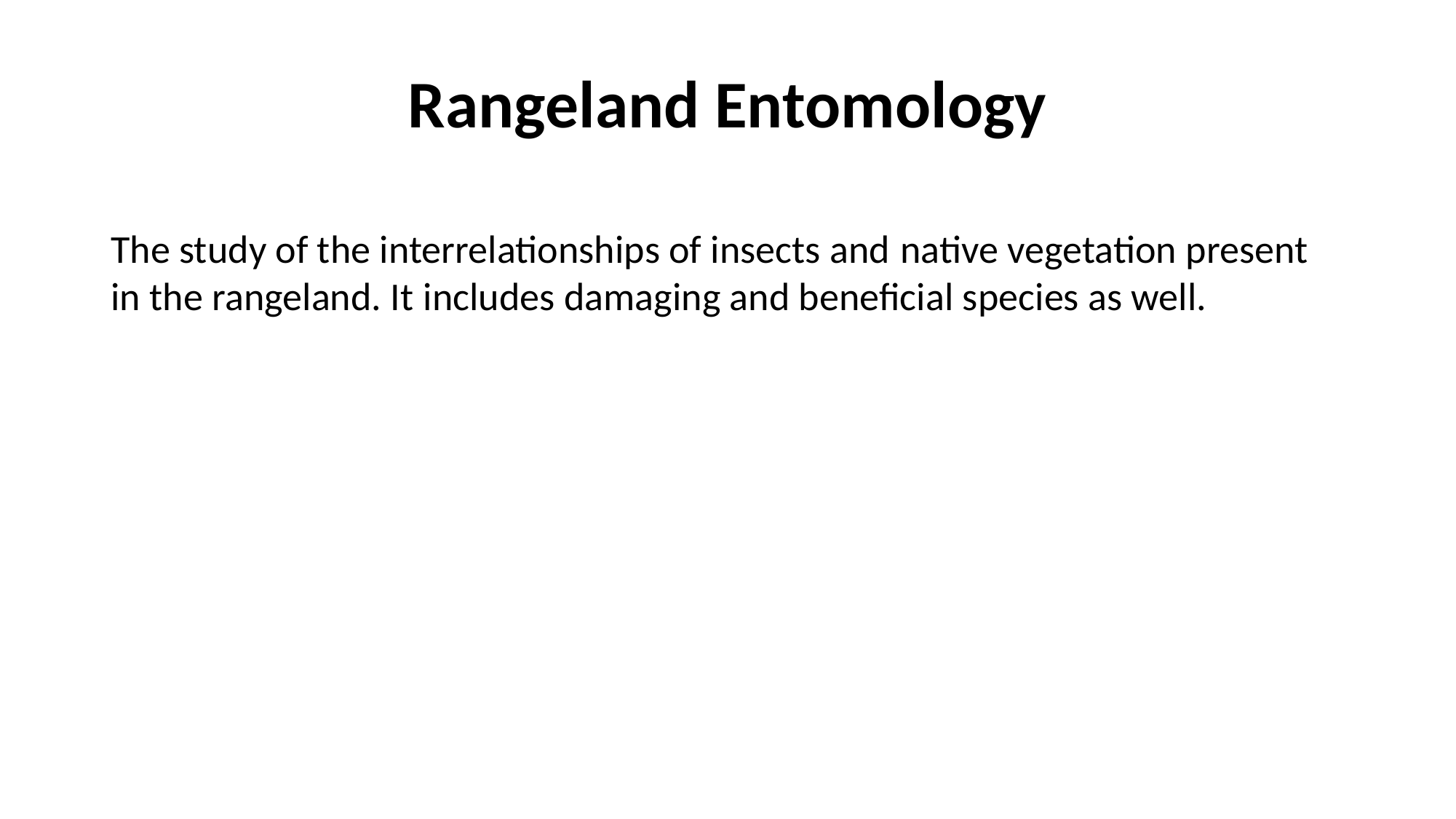

# Rangeland Entomology
The study of the interrelationships of insects and native vegetation present in the rangeland. It includes damaging and beneficial species as well.